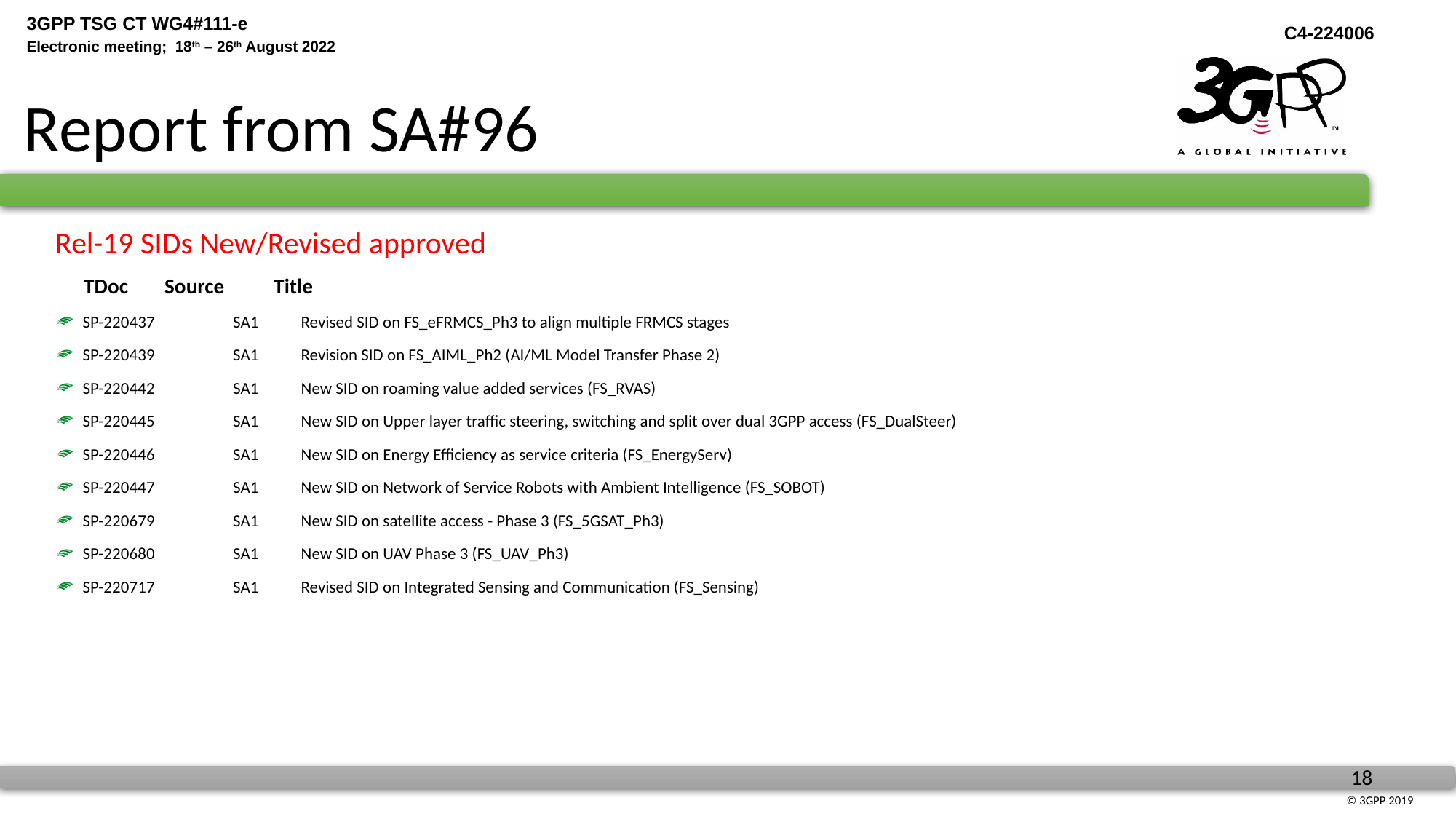

# Report from SA#96
Rel-19 SIDs New/Revised approved
      TDoc	Source	Title
SP-220437	SA1	Revised SID on FS_eFRMCS_Ph3 to align multiple FRMCS stages
SP-220439	SA1	Revision SID on FS_AIML_Ph2 (AI/ML Model Transfer Phase 2)
SP-220442	SA1	New SID on roaming value added services (FS_RVAS)
SP-220445	SA1	New SID on Upper layer traffic steering, switching and split over dual 3GPP access (FS_DualSteer)
SP-220446	SA1	New SID on Energy Efficiency as service criteria (FS_EnergyServ)
SP-220447	SA1	New SID on Network of Service Robots with Ambient Intelligence (FS_SOBOT)
SP-220679	SA1	New SID on satellite access - Phase 3 (FS_5GSAT_Ph3)
SP-220680	SA1	New SID on UAV Phase 3 (FS_UAV_Ph3)
SP-220717	SA1	Revised SID on Integrated Sensing and Communication (FS_Sensing)